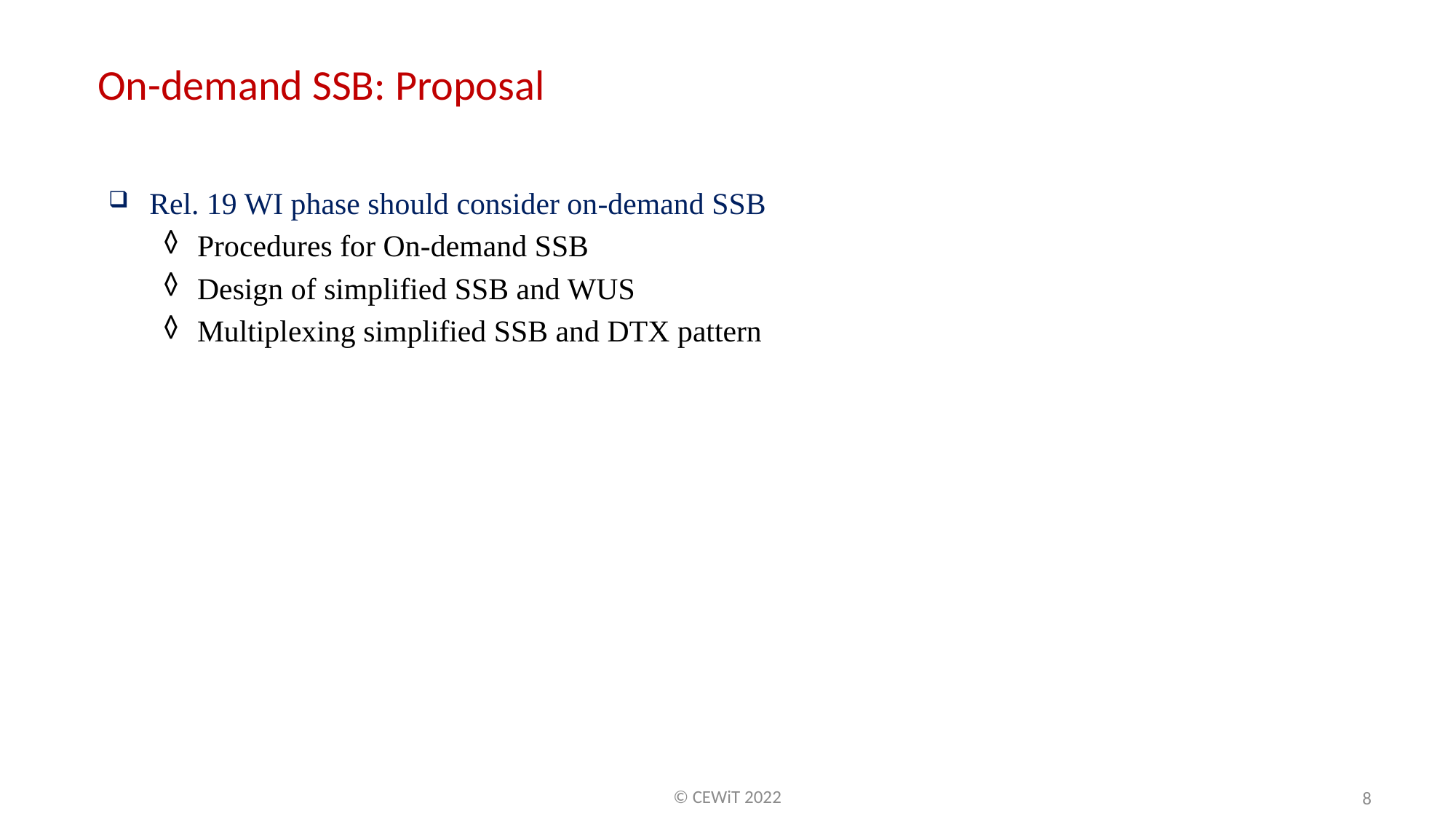

On-demand SSB: Proposal
Rel. 19 WI phase should consider on-demand SSB
Procedures for On-demand SSB
Design of simplified SSB and WUS
Multiplexing simplified SSB and DTX pattern

© CEWiT 2022
8